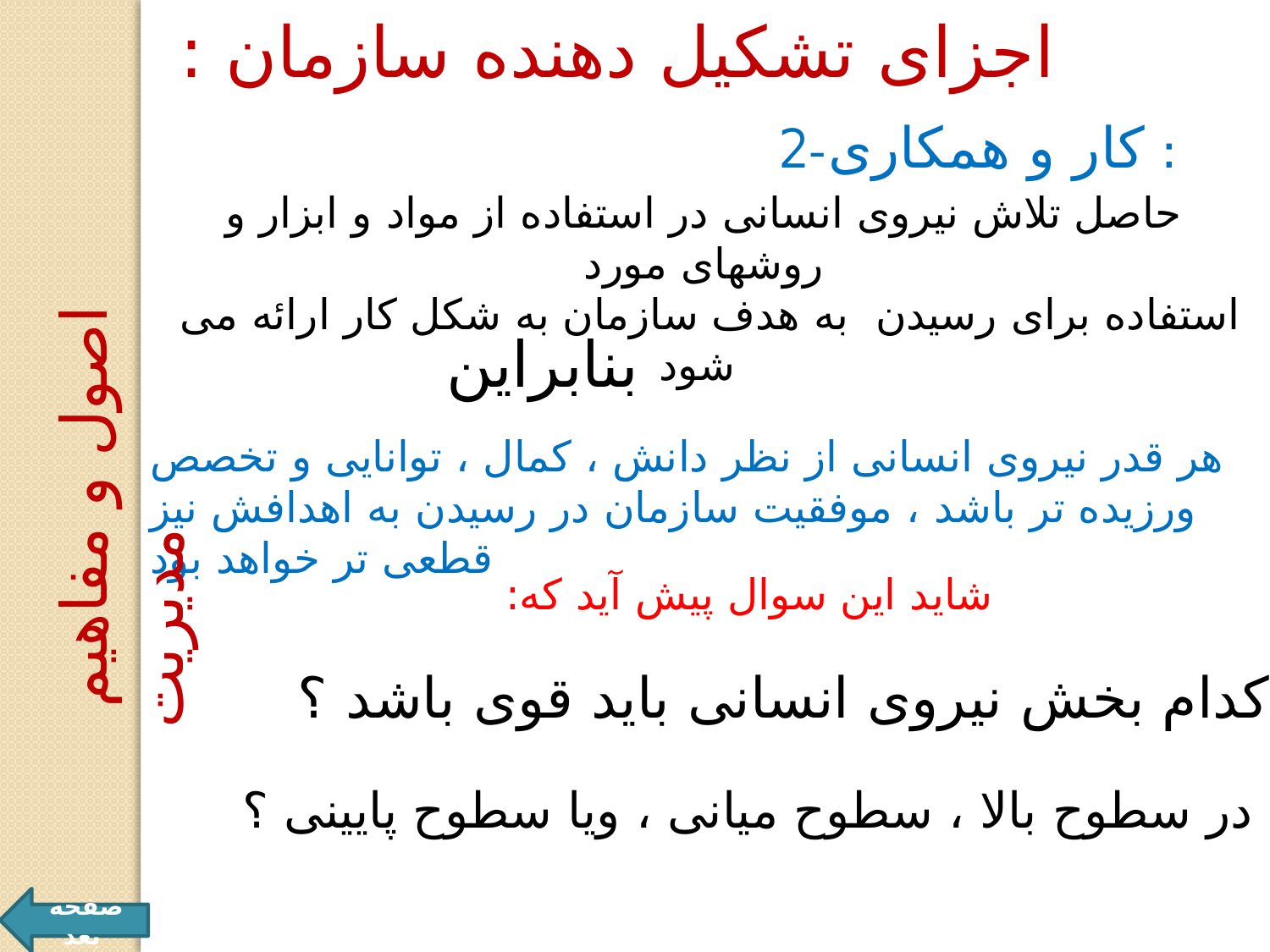

اجزای تشکیل دهنده سازمان :
2-کار و همکاری :
حاصل تلاش نیروی انسانی در استفاده از مواد و ابزار و روشهای مورد
 استفاده برای رسیدن  به هدف سازمان به شکل کار ارائه می شود
بنابراین
اصول و مفاهيم  مديريت
هر قدر نیروی انسانی از نظر دانش ، کمال ، توانایی و تخصص ورزیده تر باشد ، موفقیت سازمان در رسیدن به اهدافش نیز قطعی تر خواهد بود
شاید این سوال پیش آید که:
کدام بخش نیروی انسانی باید قوی باشد ؟
در سطوح بالا ، سطوح میانی ، ویا سطوح پایینی ؟
صفحه  بعد